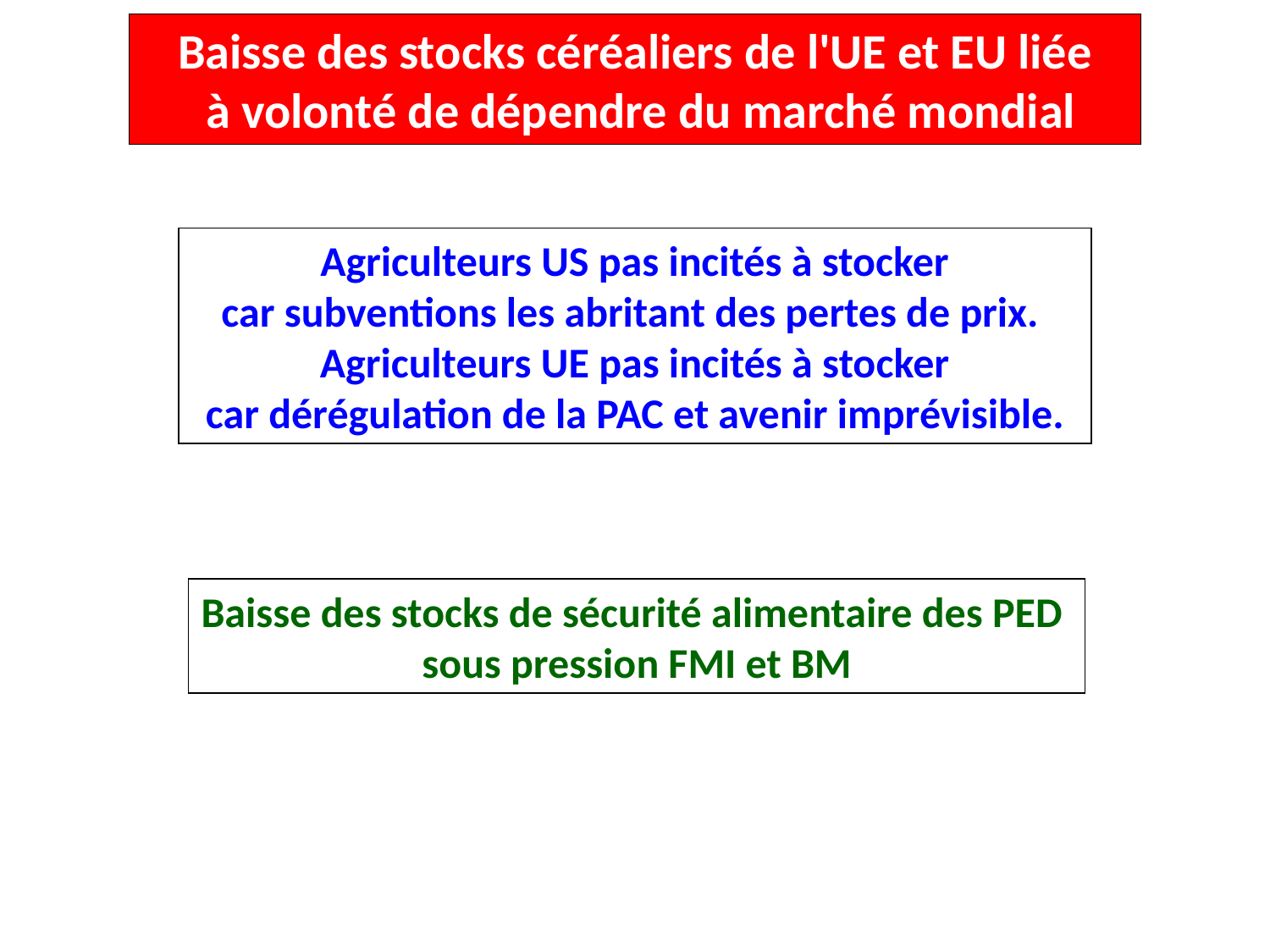

Baisse des stocks céréaliers de l'UE et EU liée
 à volonté de dépendre du marché mondial
Agriculteurs US pas incités à stocker
car subventions les abritant des pertes de prix.
Agriculteurs UE pas incités à stocker
car dérégulation de la PAC et avenir imprévisible.
Baisse des stocks de sécurité alimentaire des PED
sous pression FMI et BM